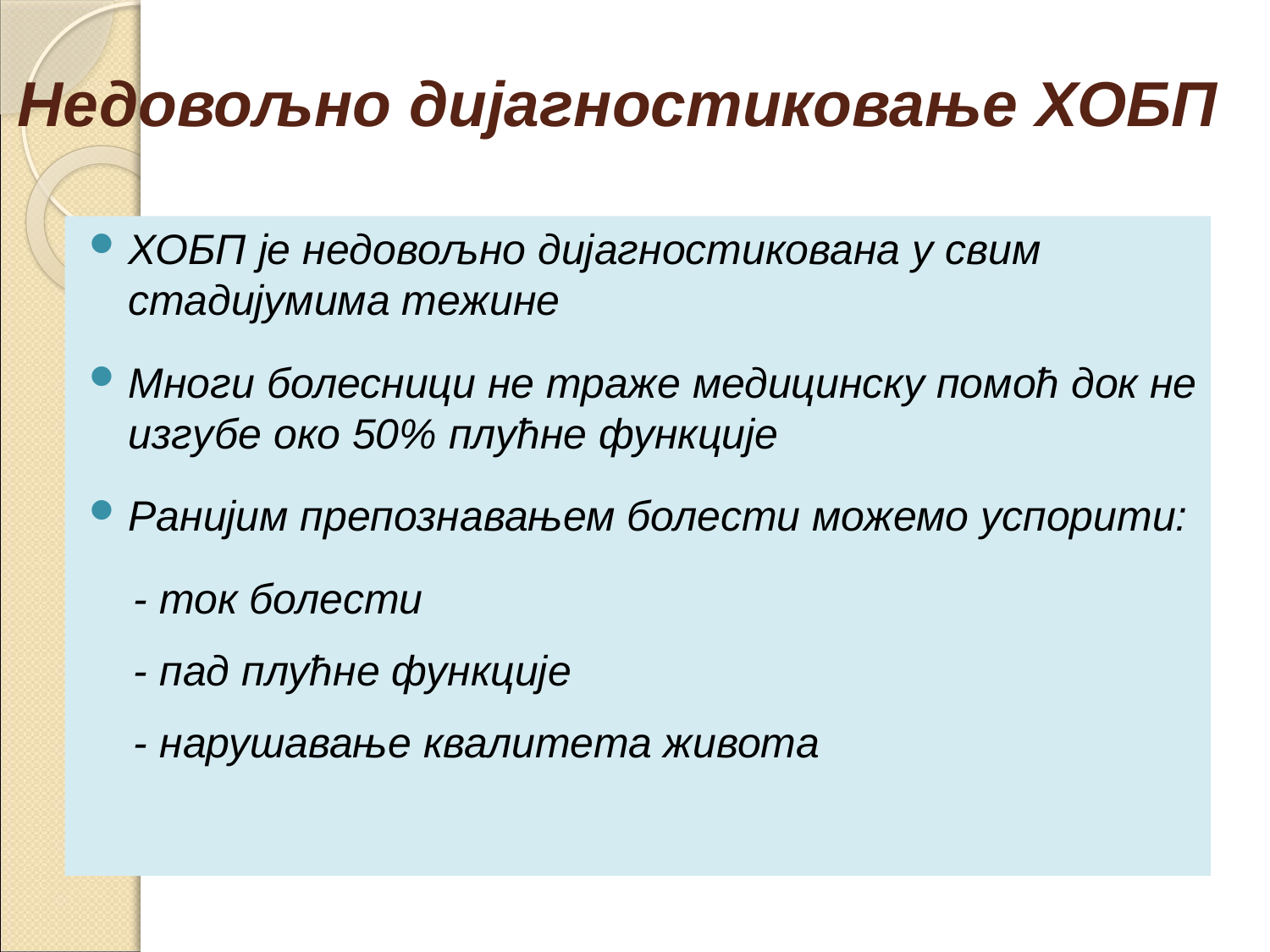

# Недовољно дијагностиковање ХОБП

ХОБП је недовољно дијагностикована у свим стадијумима тежине
Многи болесници не траже медицинску помоћ док не изгубе око 50% плућне функције
Ранијим препознавањем болести можемо успорити:
- ток болести
- пад плућне функције
- нарушавање квалитета живота